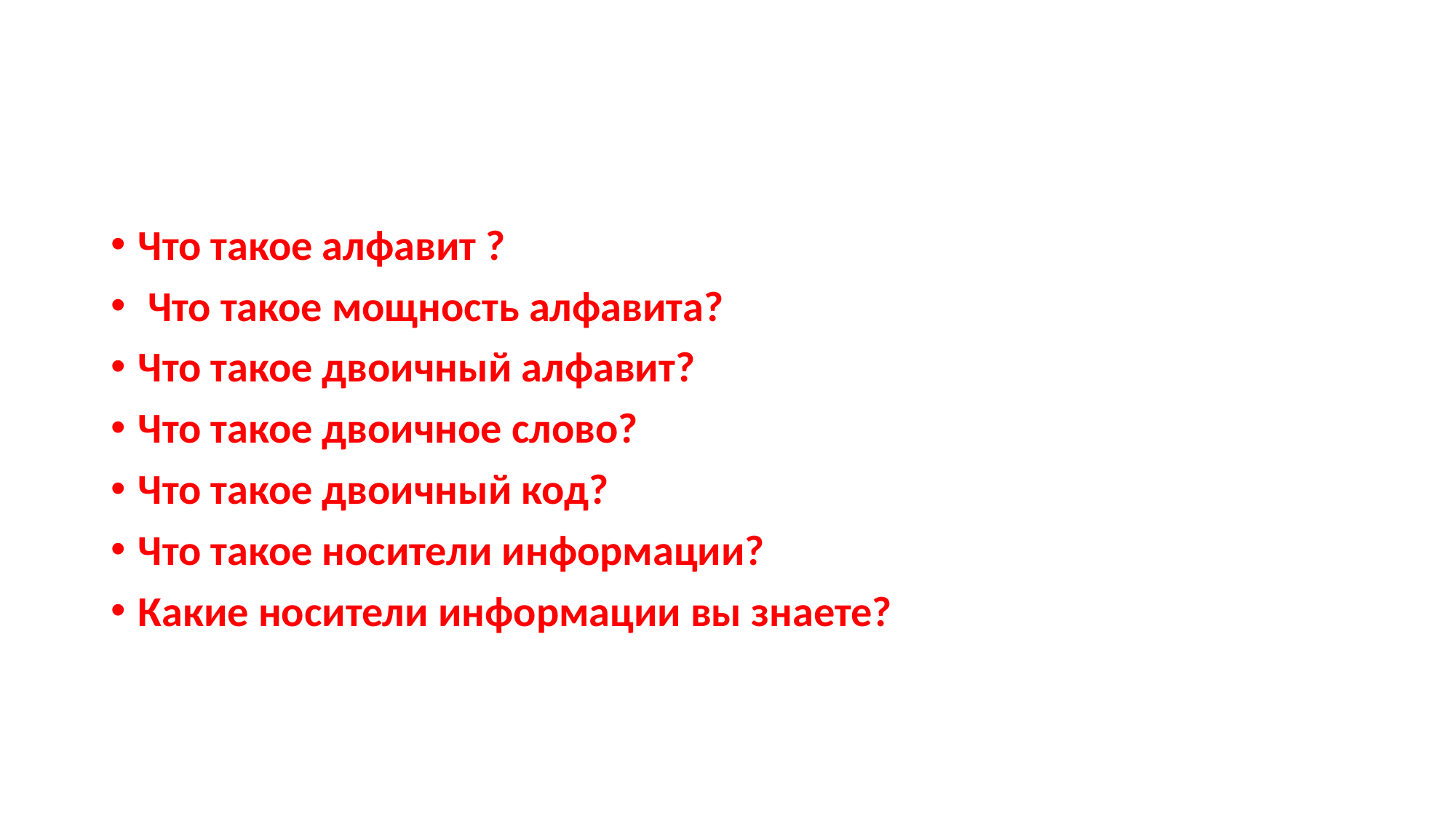

#
Что такое алфавит ?
 Что такое мощность алфавита?
Что такое двоичный алфавит?
Что такое двоичное слово?
Что такое двоичный код?
Что такое носители информации?
Какие носители информации вы знаете?